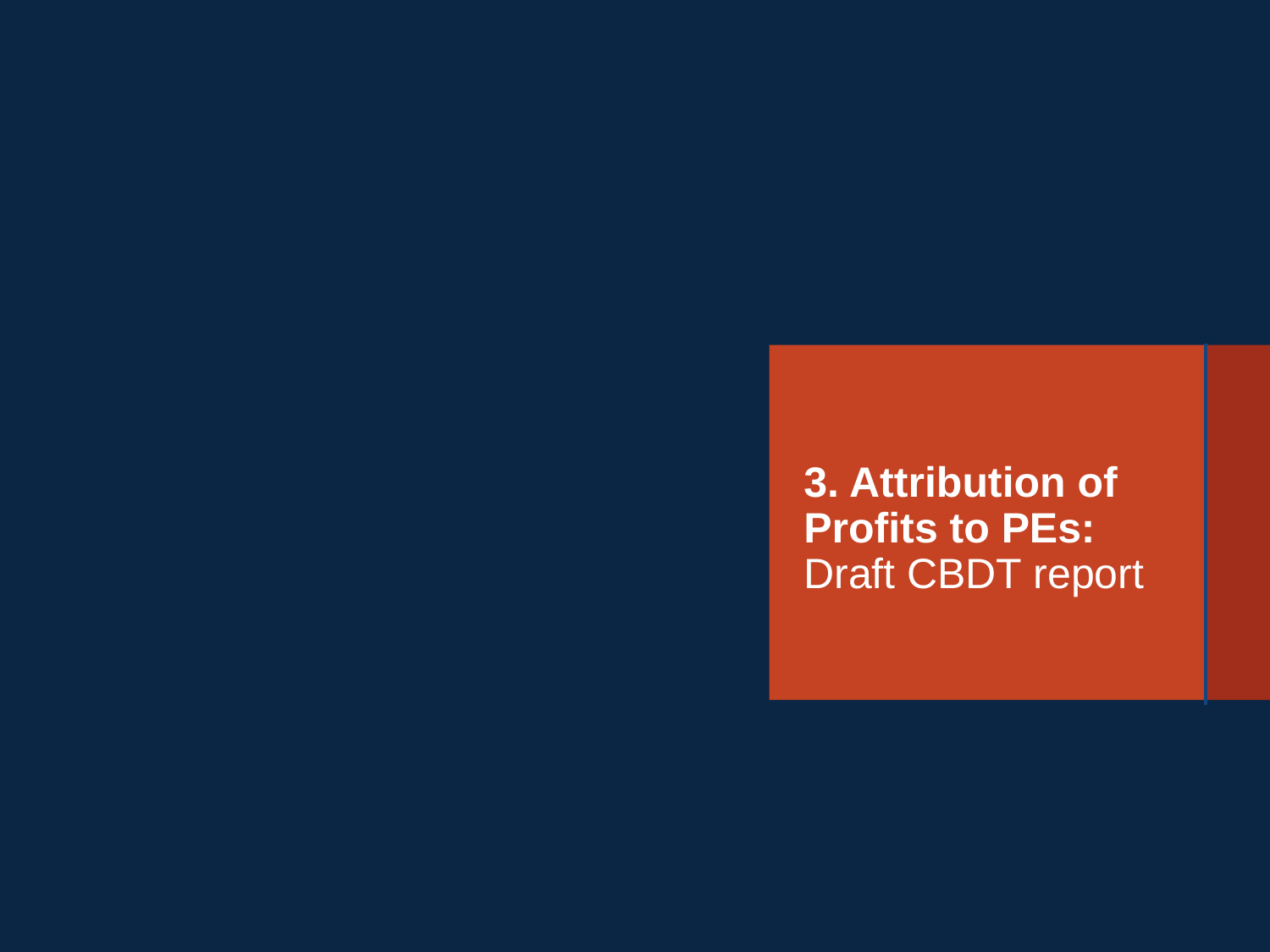

3. Attribution of Profits to PEs: Draft CBDT report